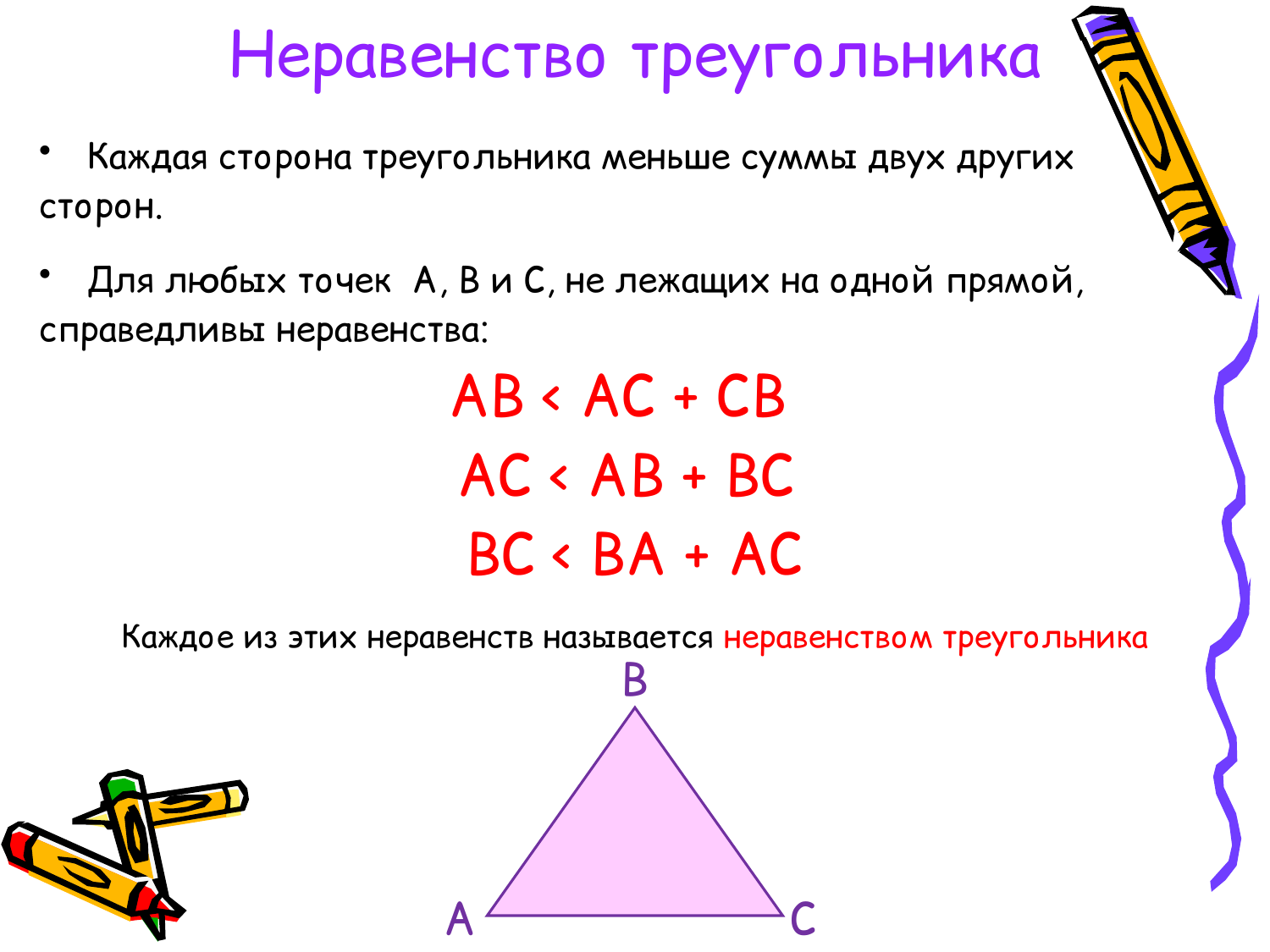

# Неравенство треугольника
Каждая сторона треугольника меньше суммы двух других
сторон.

Для любых точек  А, В и С, не лежащих на одной прямой,
справедливы неравенства:
АВ < АС + СВ
АС < АВ + ВС
ВС < ВА + АС

Каждое из этих неравенств называется неравенством треугольника
B

С
А